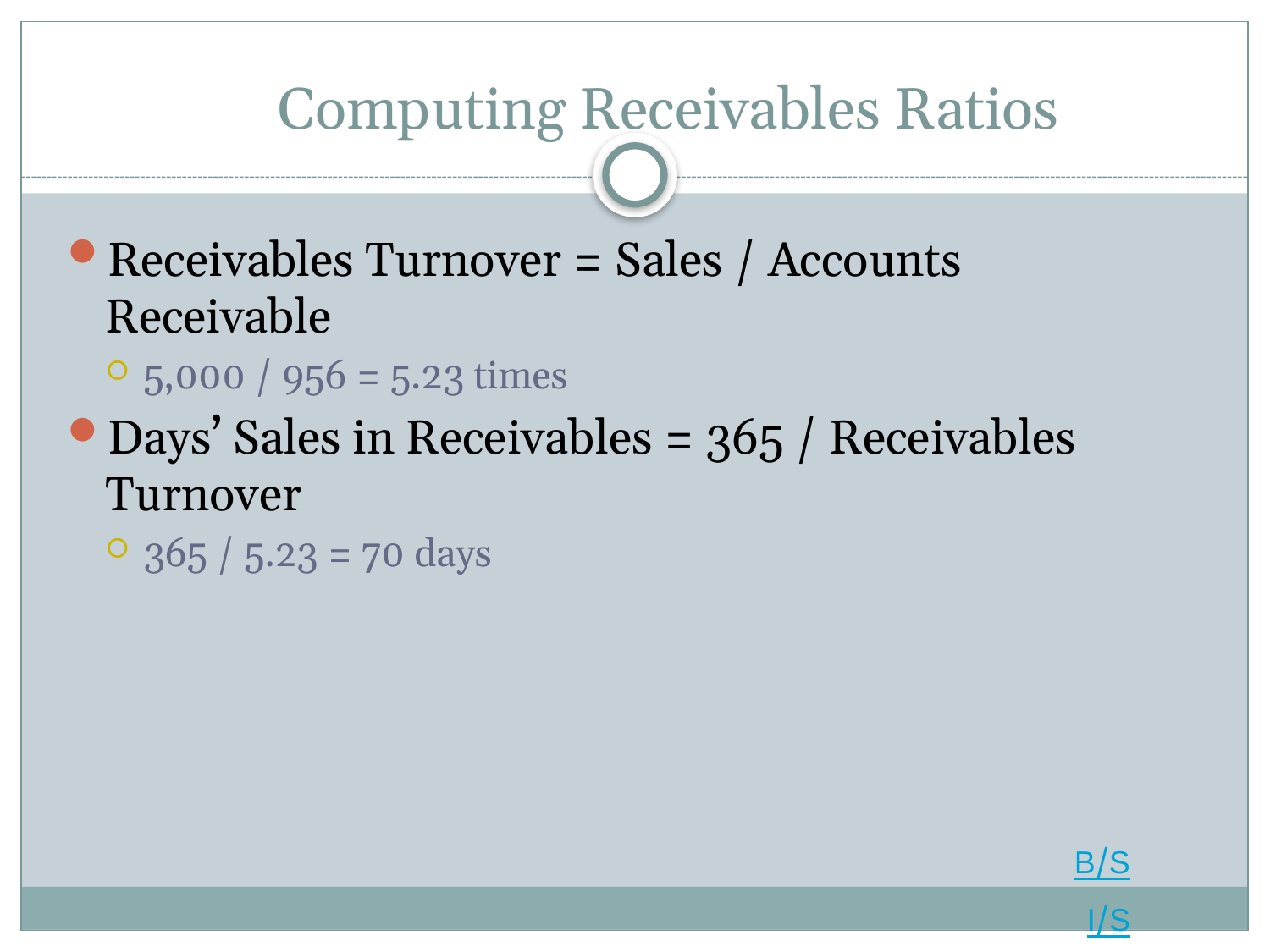

# Computing Receivables Ratios
Receivables Turnover = Sales / Accounts Receivable
5,000 / 956 = 5.23 times
Days’ Sales in Receivables = 365 / Receivables Turnover
365 / 5.23 = 70 days

B/S
I/S